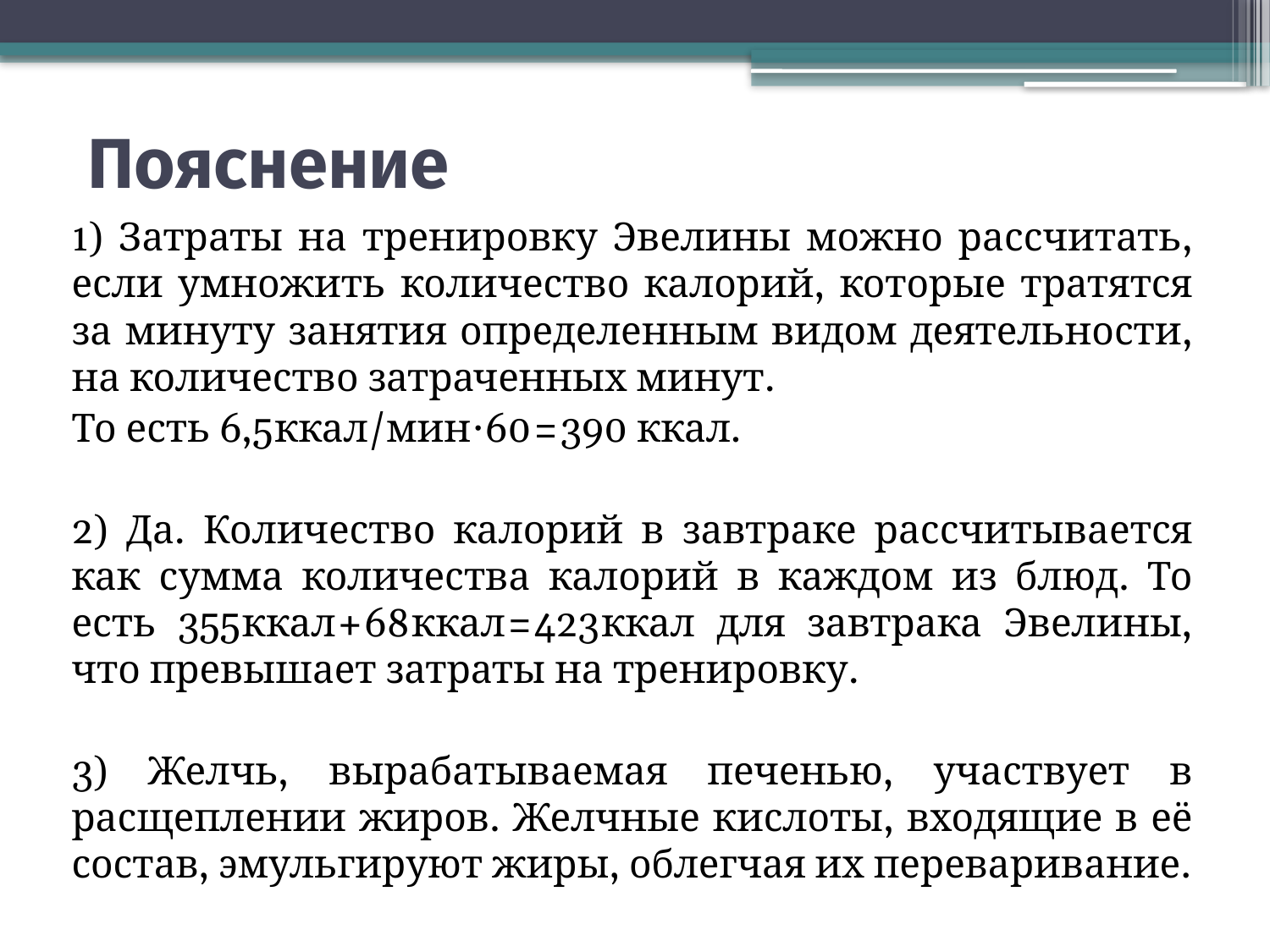

# Пояснение
1) Затраты на тренировку Эвелины можно рассчитать, если умножить количество калорий, которые тратятся за минуту занятия определенным видом деятельности, на количество затраченных минут.
То есть 6,5 ккал/мин · 60 = 390 ккал.

2) Да. Количество калорий в завтраке рассчитывается как сумма количества калорий в каждом из блюд. То есть 355 ккал + 68 ккал = 423 ккал для завтрака Эвелины, что превышает затраты на тренировку.

3) Желчь, вырабатываемая печенью, участвует в расщеплении жиров. Желчные кислоты, входящие в её состав, эмульгируют жиры, облегчая их переваривание.